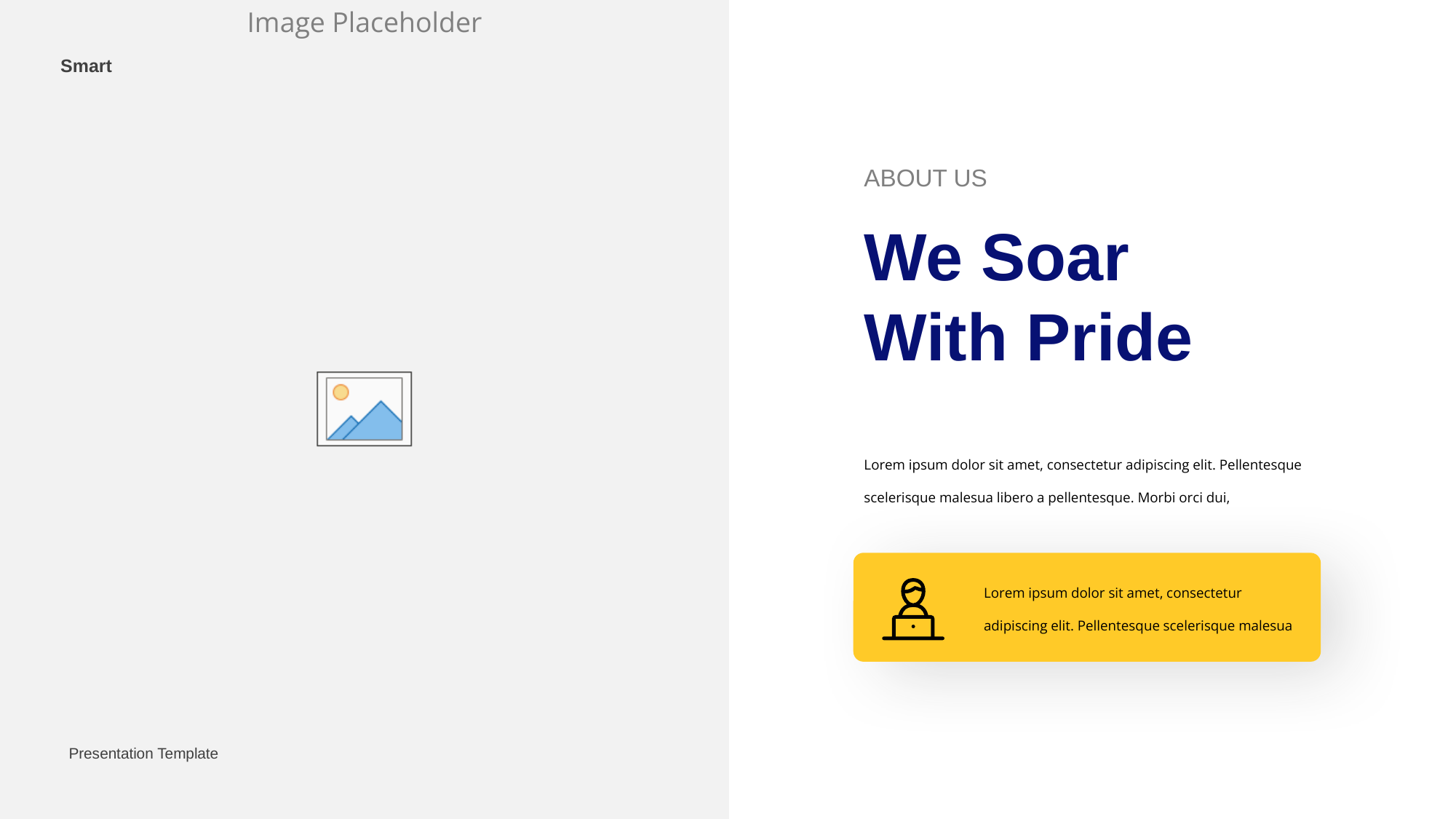

Smart
ABOUT US
We Soar With Pride
Lorem ipsum dolor sit amet, consectetur adipiscing elit. Pellentesque scelerisque malesua libero a pellentesque. Morbi orci dui,

Lorem ipsum dolor sit amet, consectetur adipiscing elit. Pellentesque scelerisque malesua

Presentation Template